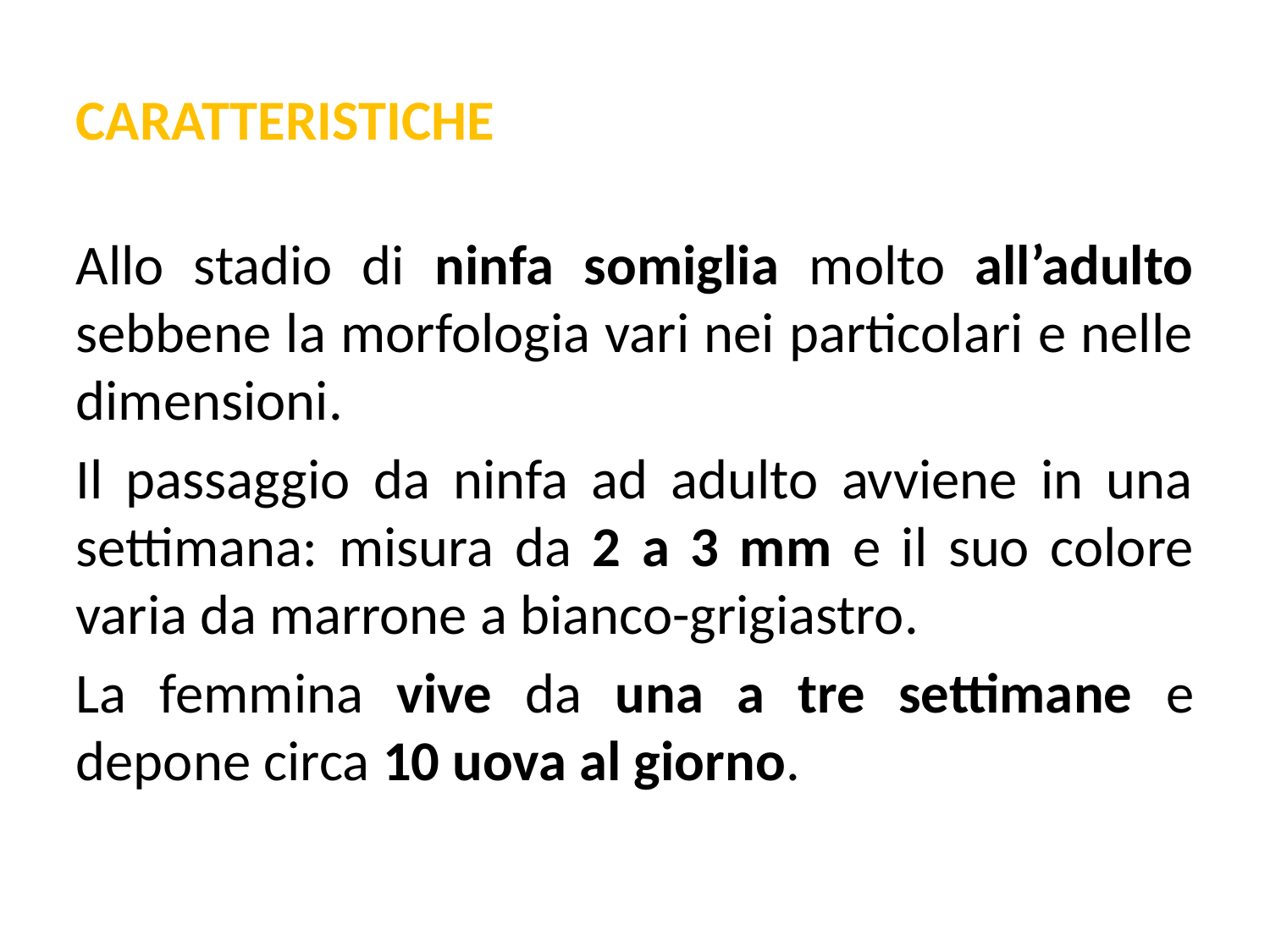

CARATTERISTICHE
Allo stadio di ninfa somiglia molto all’adulto sebbene la morfologia vari nei particolari e nelle dimensioni.
Il passaggio da ninfa ad adulto avviene in una settimana: misura da 2 a 3 mm e il suo colore varia da marrone a bianco-grigiastro.
La femmina vive da una a tre settimane e depone circa 10 uova al giorno.